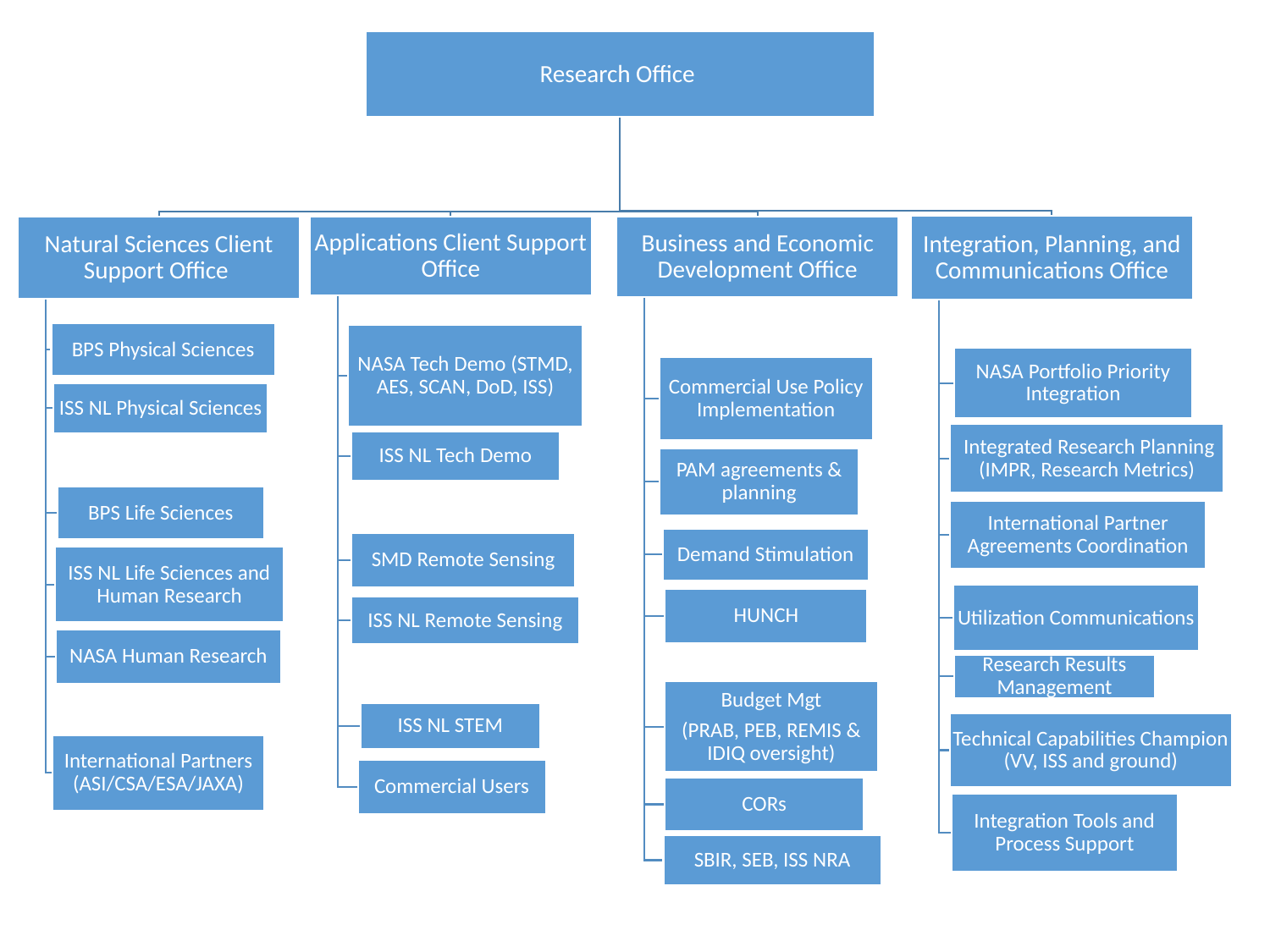

Research Office
Natural Sciences Client Support Office
BPS Physical Sciences
ISS NL Physical Sciences
BPS Life Sciences
ISS NL Life Sciences and Human Research
NASA Human Research
International Partners (ASI/CSA/ESA/JAXA)
Applications Client Support Office
NASA Tech Demo (STMD, AES, SCAN, DoD, ISS)
ISS NL Tech Demo
SMD Remote Sensing
ISS NL Remote Sensing
ISS NL STEM
Commercial Users
Business and Economic Development Office
Commercial Use Policy Implementation
PAM agreements & planning
Demand Stimulation
HUNCH
Budget Mgt
(PRAB, PEB, REMIS & IDIQ oversight)
CORs
SBIR, SEB, ISS NRA
Integration, Planning, and Communications Office
NASA Portfolio Priority Integration
 Integrated Research Planning (IMPR, Research Metrics)
Utilization Communications
Research Results Management
International Partner Agreements Coordination
Technical Capabilities Champion (VV, ISS and ground)
Integration Tools and Process Support